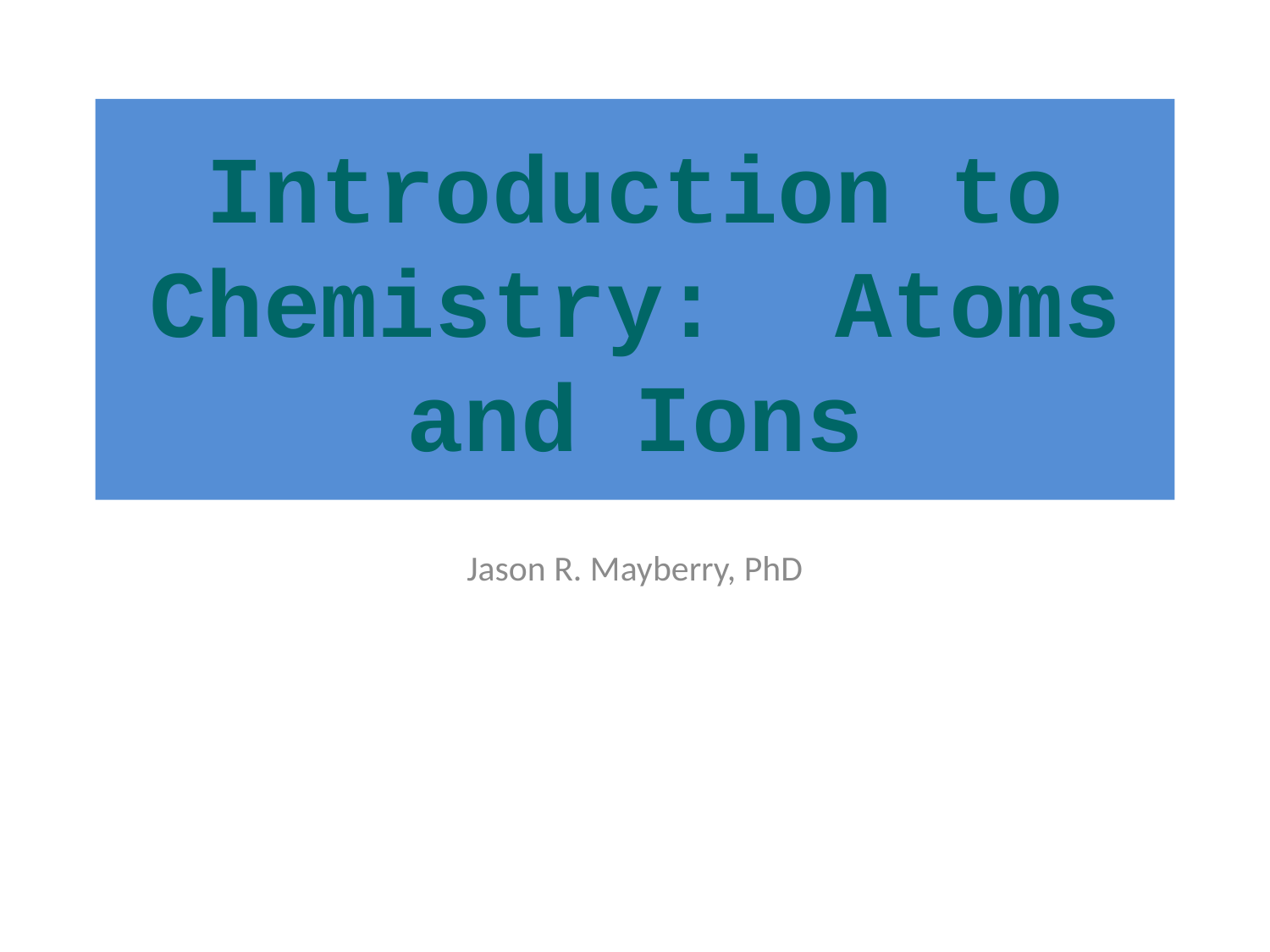

# Introduction to Chemistry:  Atoms and Ions
Jason R. Mayberry, PhD